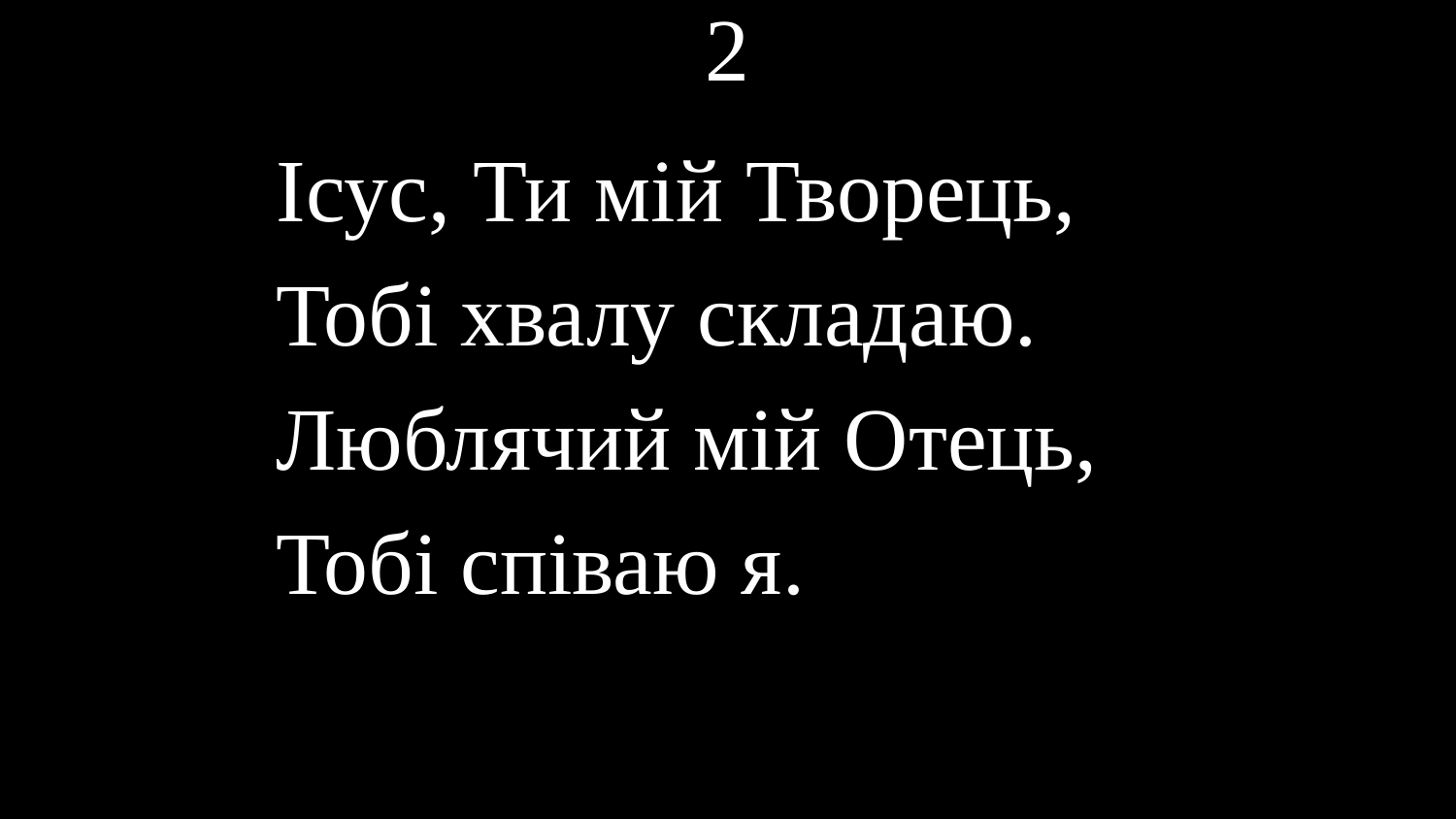

# 2
Ісус, Ти мій Творець,
Тобі хвалу складаю.
Люблячий мій Отець,
Тобі співаю я.